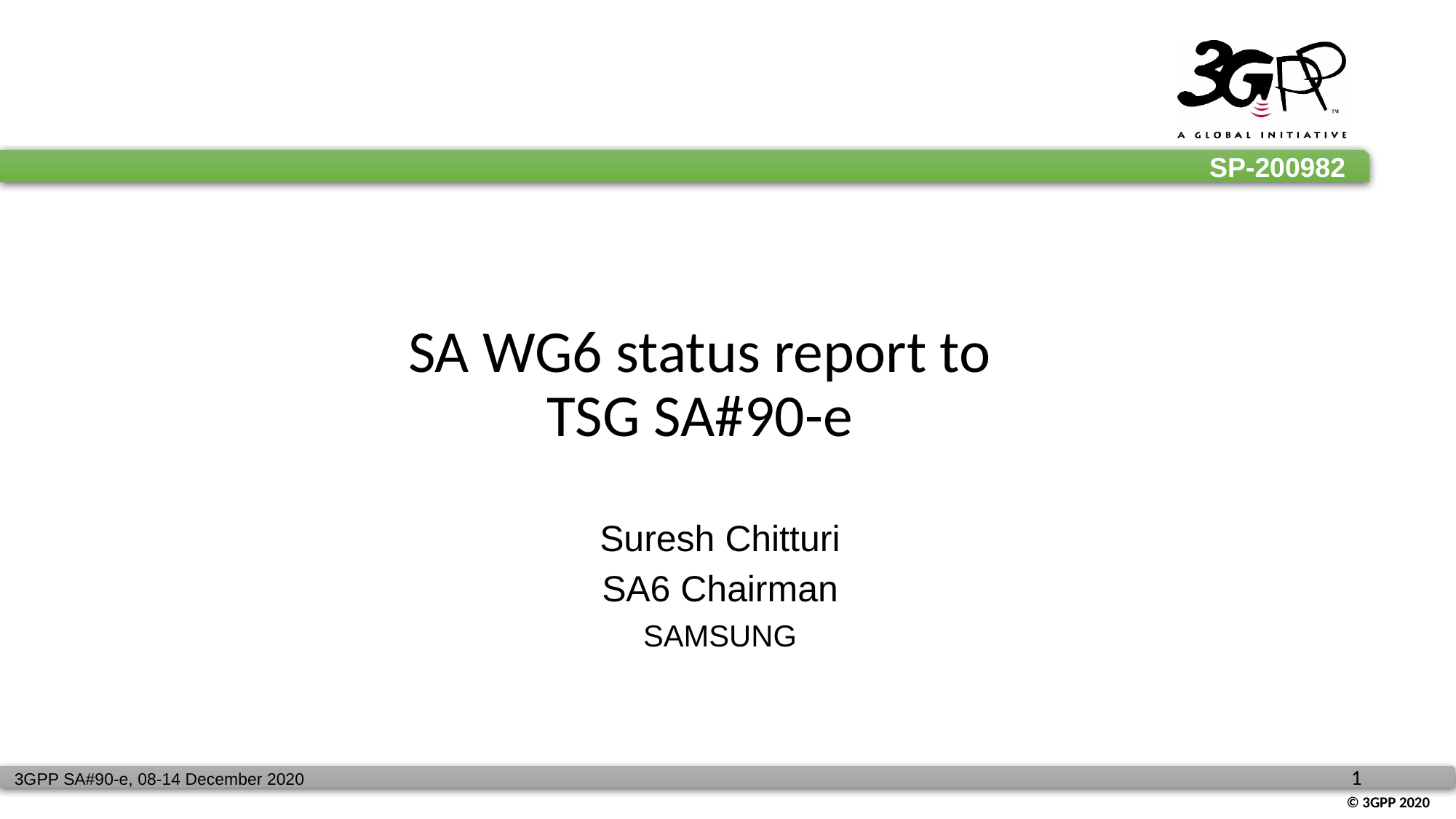

# SA WG6 status report to TSG SA#90-e
Suresh Chitturi
SA6 Chairman
SAMSUNG